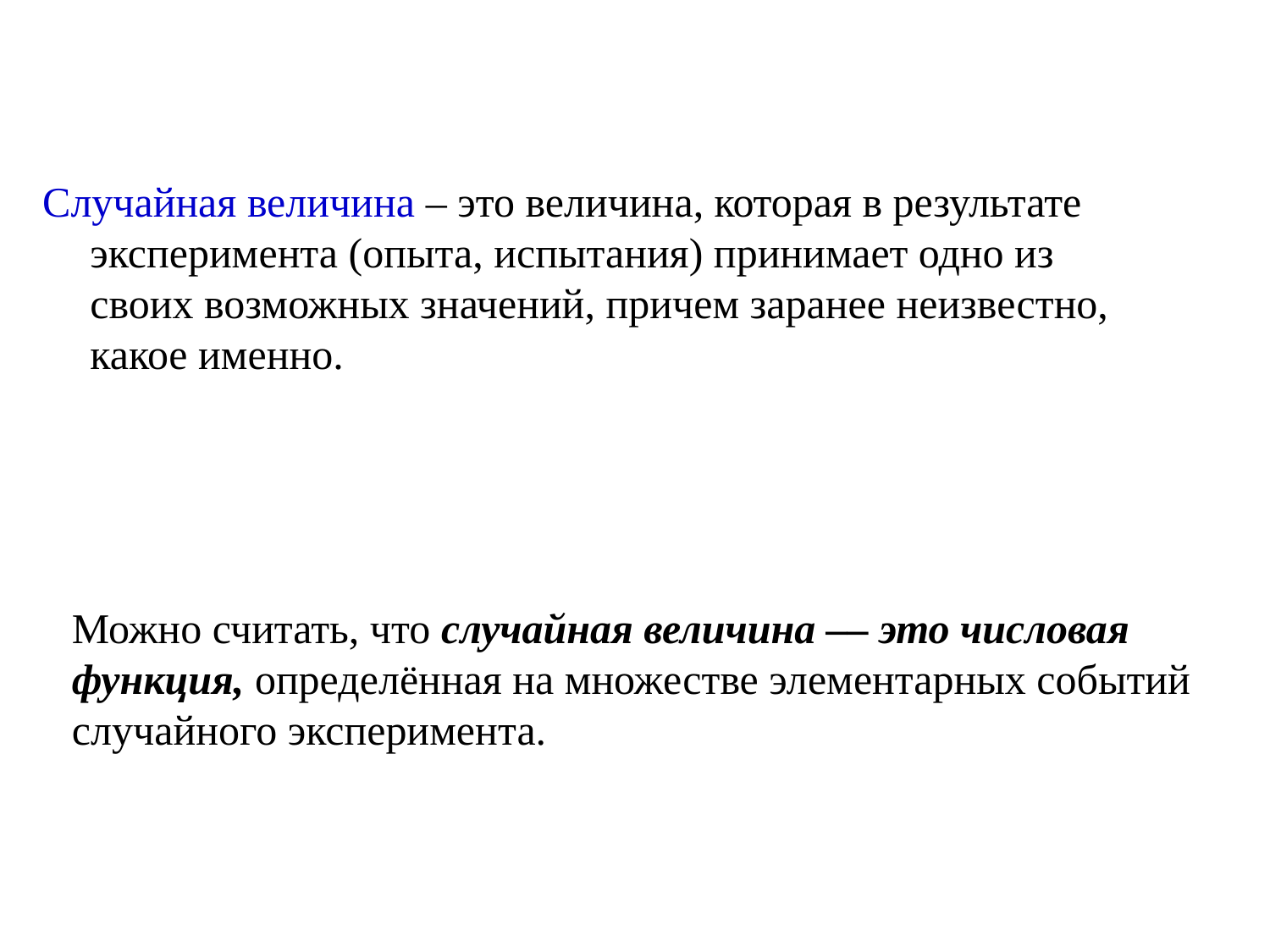

Случайная величина – это величина, которая в результате эксперимента (опыта, испытания) принимает одно из своих возможных значений, причем заранее неизвестно, какое именно.
Можно считать, что случайная величина –– это числовая функция, определённая на множестве элементарных событий случайного эксперимента.